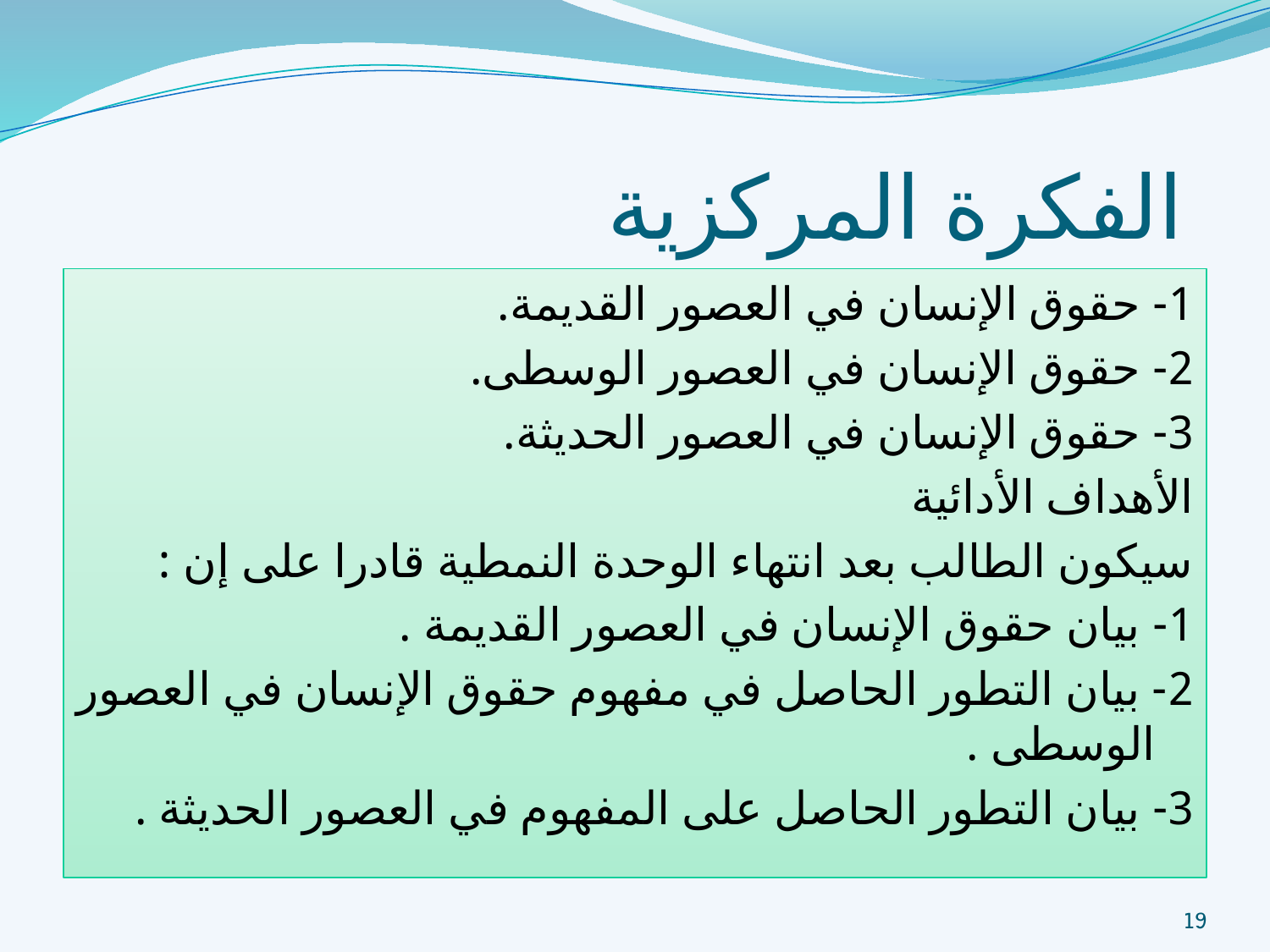

# الفكرة المركزية
1- حقوق الإنسان في العصور القديمة.
2- حقوق الإنسان في العصور الوسطى.
3- حقوق الإنسان في العصور الحديثة.
الأهداف الأدائية
سيكون الطالب بعد انتهاء الوحدة النمطية قادرا على إن :
1- بيان حقوق الإنسان في العصور القديمة .
2- بيان التطور الحاصل في مفهوم حقوق الإنسان في العصور الوسطى .
3- بيان التطور الحاصل على المفهوم في العصور الحديثة .

19